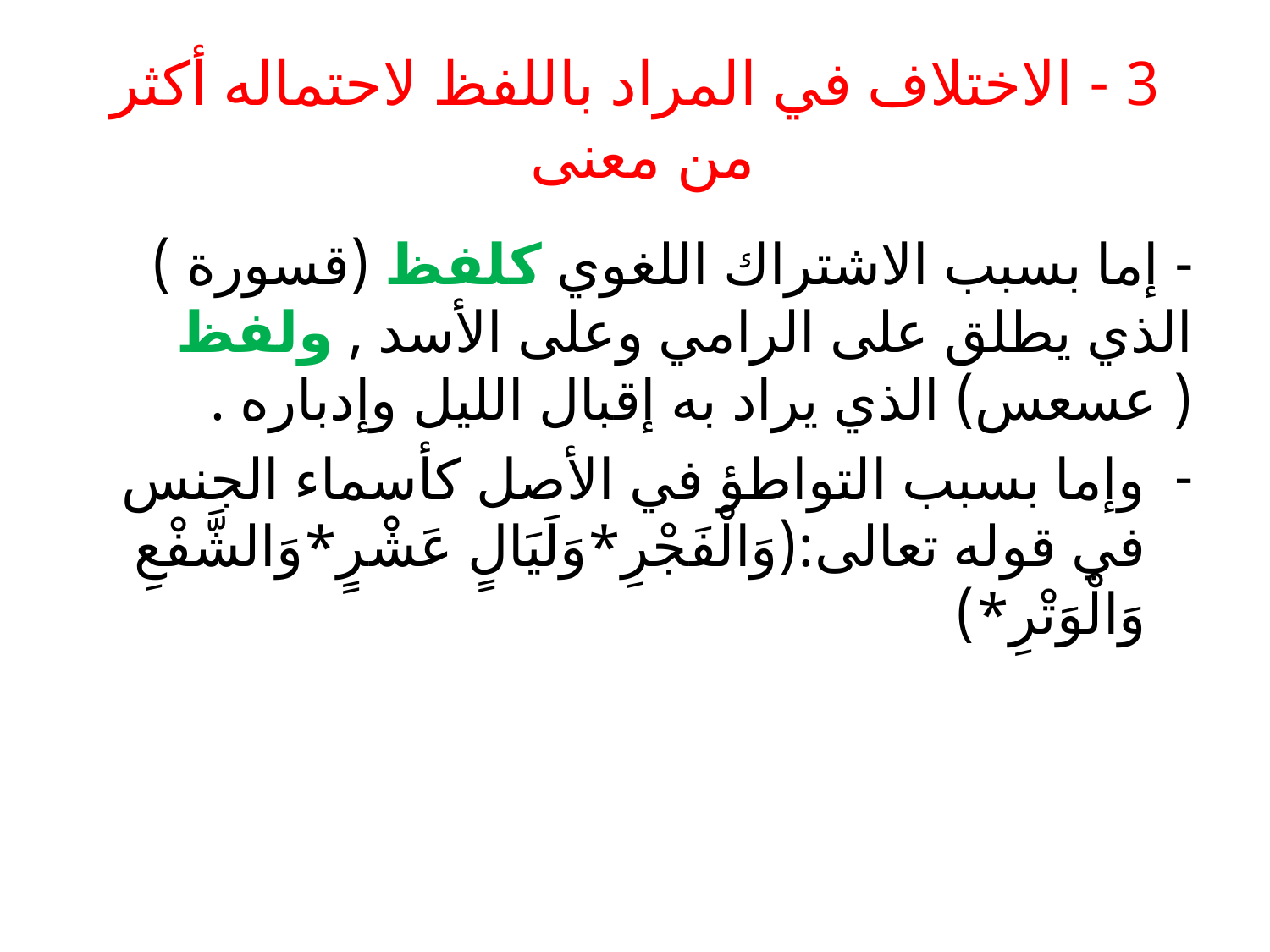

# 3 - الاختلاف في المراد باللفظ لاحتماله أكثر من معنى
- إما بسبب الاشتراك اللغوي كلفظ (قسورة ) الذي يطلق على الرامي وعلى الأسد , ولفظ ( عسعس) الذي يراد به إقبال الليل وإدباره .
وإما بسبب التواطؤ في الأصل كأسماء الجنس في قوله تعالى:(وَالْفَجْرِ*وَلَيَالٍ عَشْرٍ*وَالشَّفْعِ وَالْوَتْرِ*)